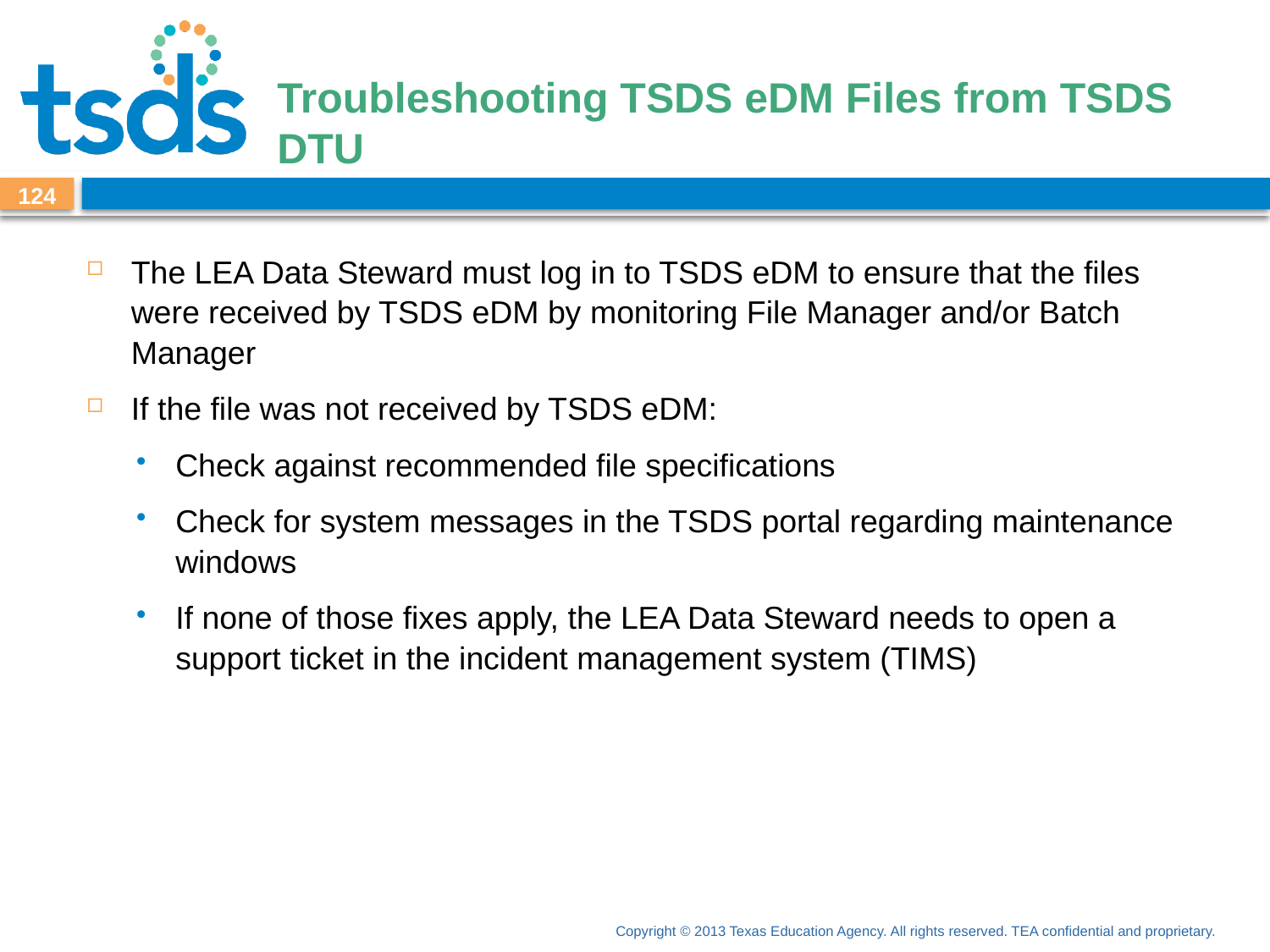

# Troubleshooting TSDS eDM Files from TSDS DTU
124
The LEA Data Steward must log in to TSDS eDM to ensure that the files were received by TSDS eDM by monitoring File Manager and/or Batch Manager
If the file was not received by TSDS eDM:
Check against recommended file specifications
Check for system messages in the TSDS portal regarding maintenance windows
If none of those fixes apply, the LEA Data Steward needs to open a support ticket in the incident management system (TIMS)